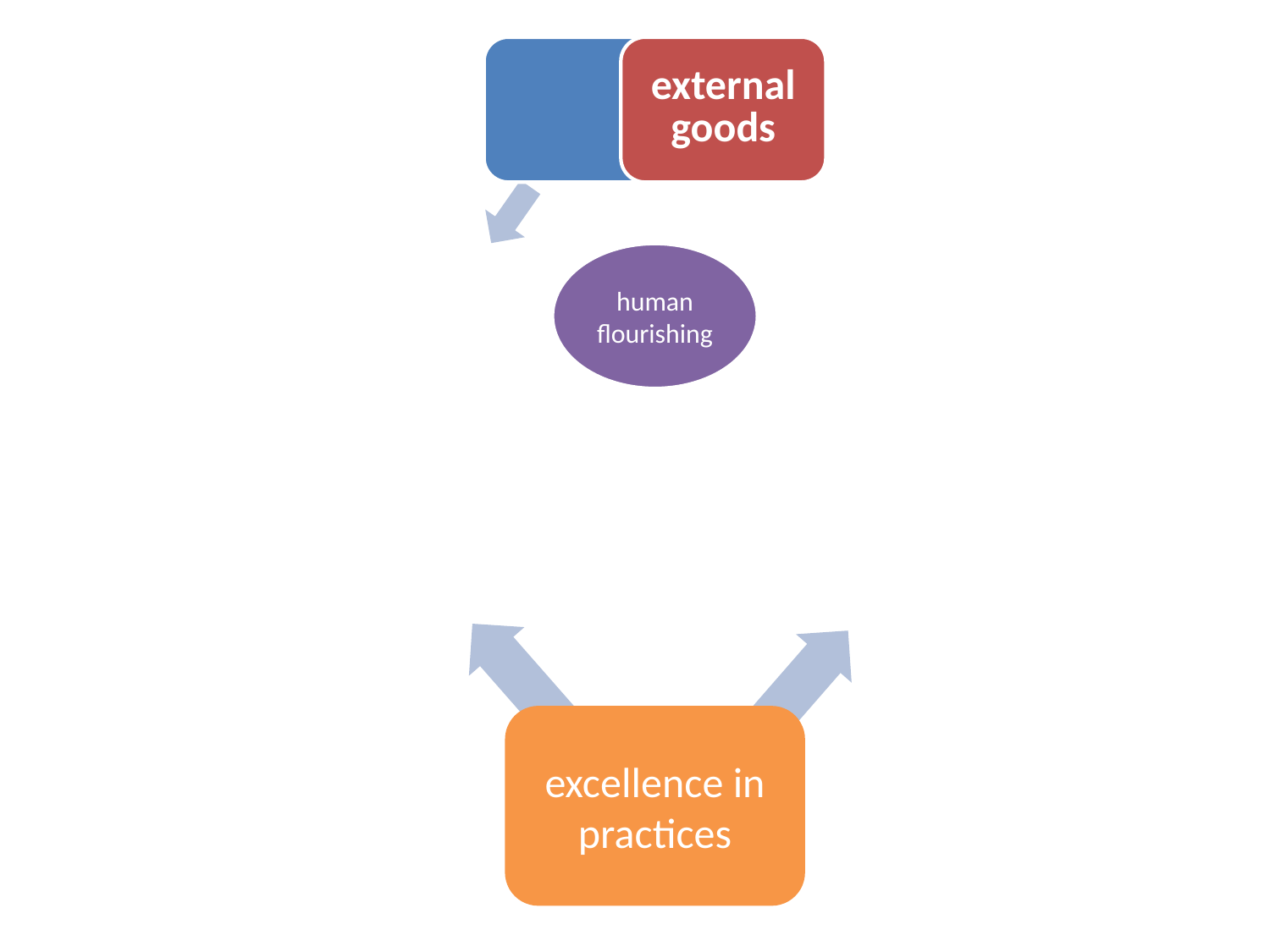

human flourishing
external goods

excellence in practices